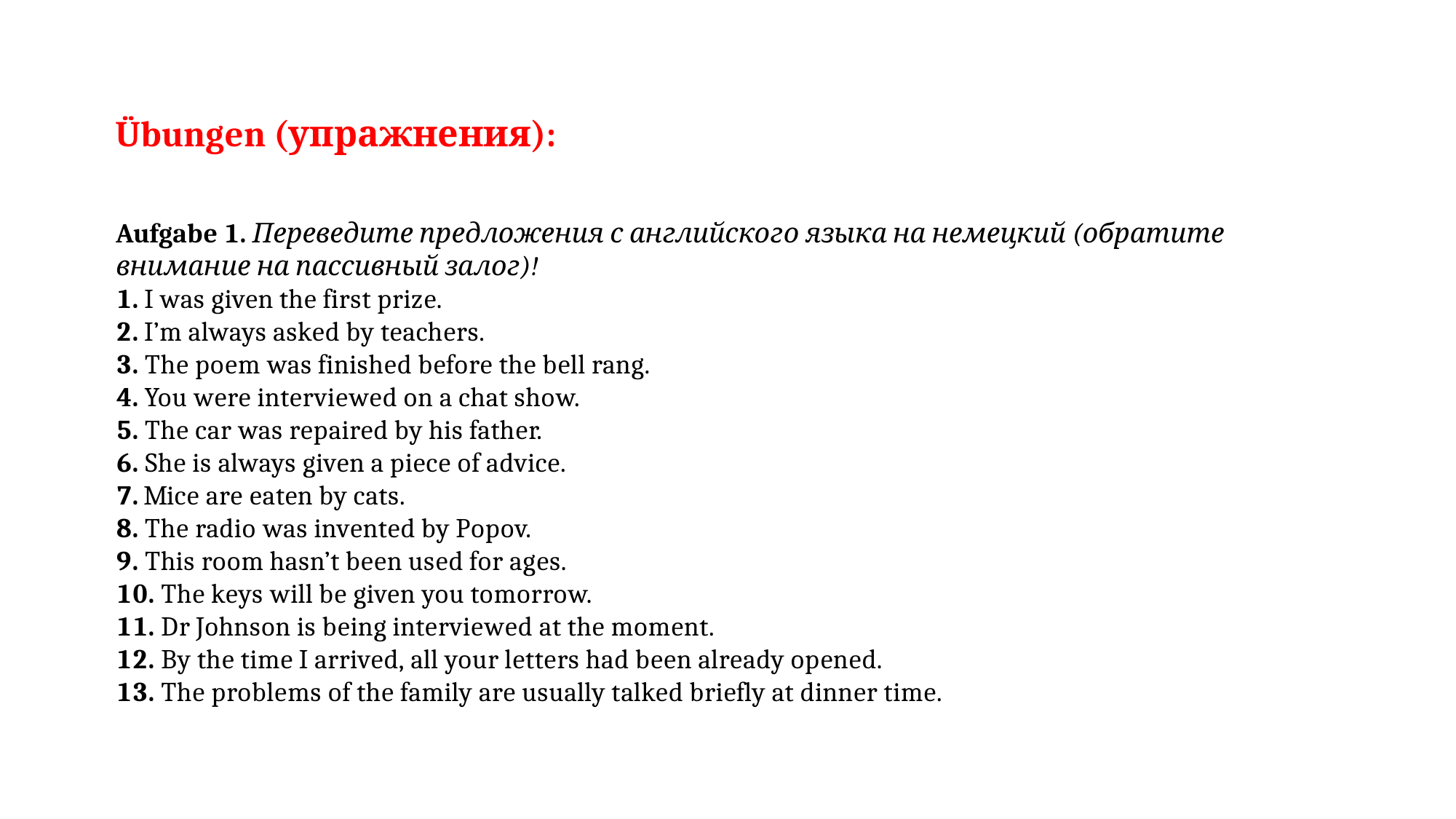

Übungen (упражнения):
Aufgabe 1. Переведите предложения с английского языка на немецкий (обратите внимание на пассивный залог)!
1. I was given the first prize.
2. I’m always asked by teachers.
3. The poem was finished before the bell rang.
4. You were interviewed on a chat show.
5. The car was repaired by his father.
6. She is always given a piece of advice.
7. Mice are eaten by cats.
8. The radio was invented by Popov.
9. This room hasn’t been used for ages.
10. The keys will be given you tomorrow.
11. Dr Johnson is being interviewed at the moment.
12. By the time I arrived, all your letters had been already opened.
13. The problems of the family are usually talked briefly at dinner time.